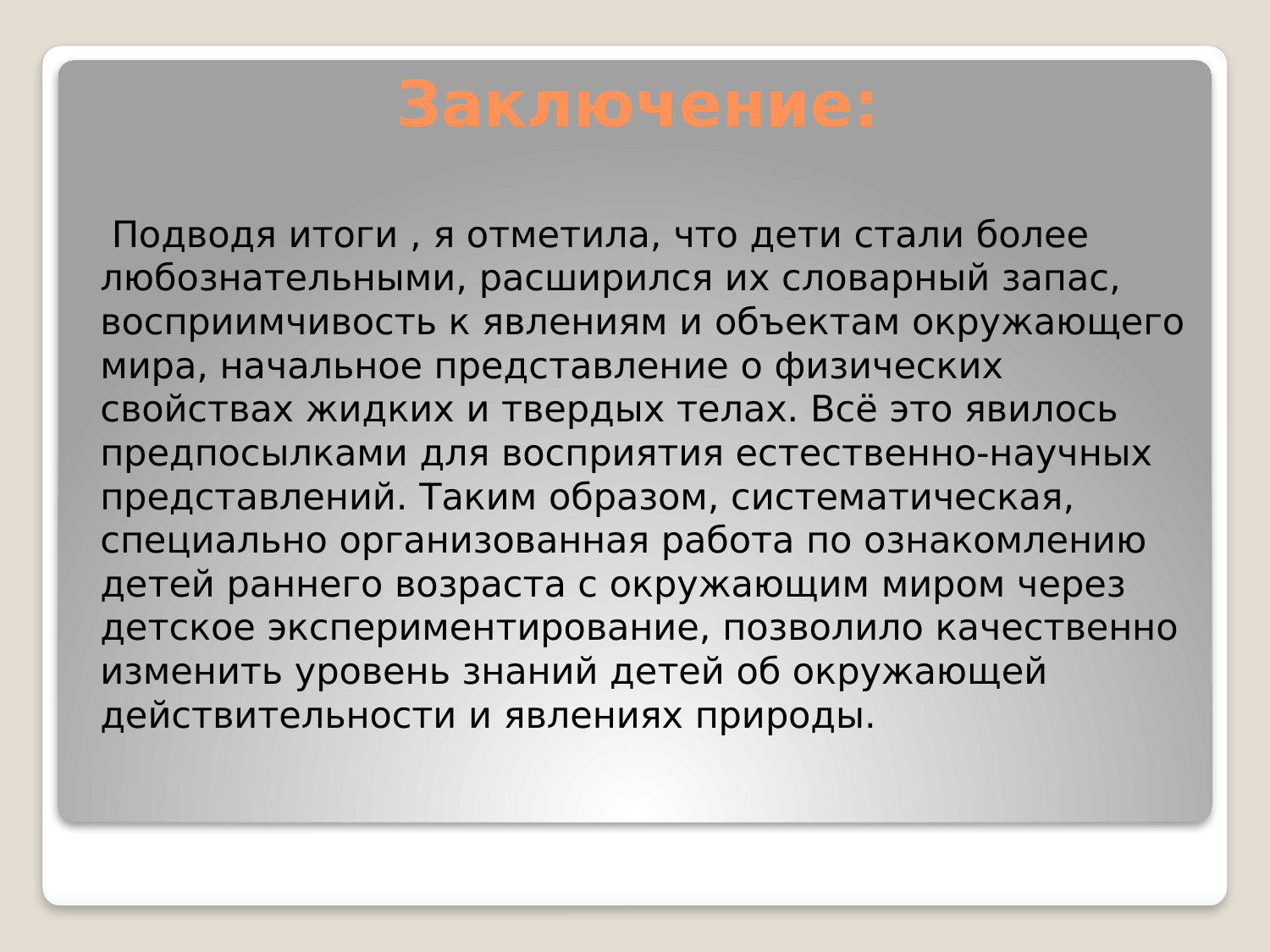

# Заключение:
    Подводя итоги , я отметила, что дети стали более любознательными, расширился их словарный запас, восприимчивость к явлениям и объектам окружающего мира, начальное представление о физических свойствах жидких и твердых телах. Всё это явилось предпосылками для восприятия естественно-научных представлений. Таким образом, систематическая, специально организованная работа по ознакомлению детей раннего возраста с окружающим миром через детское экспериментирование, позволило качественно изменить уровень знаний детей об окружающей действительности и явлениях природы.